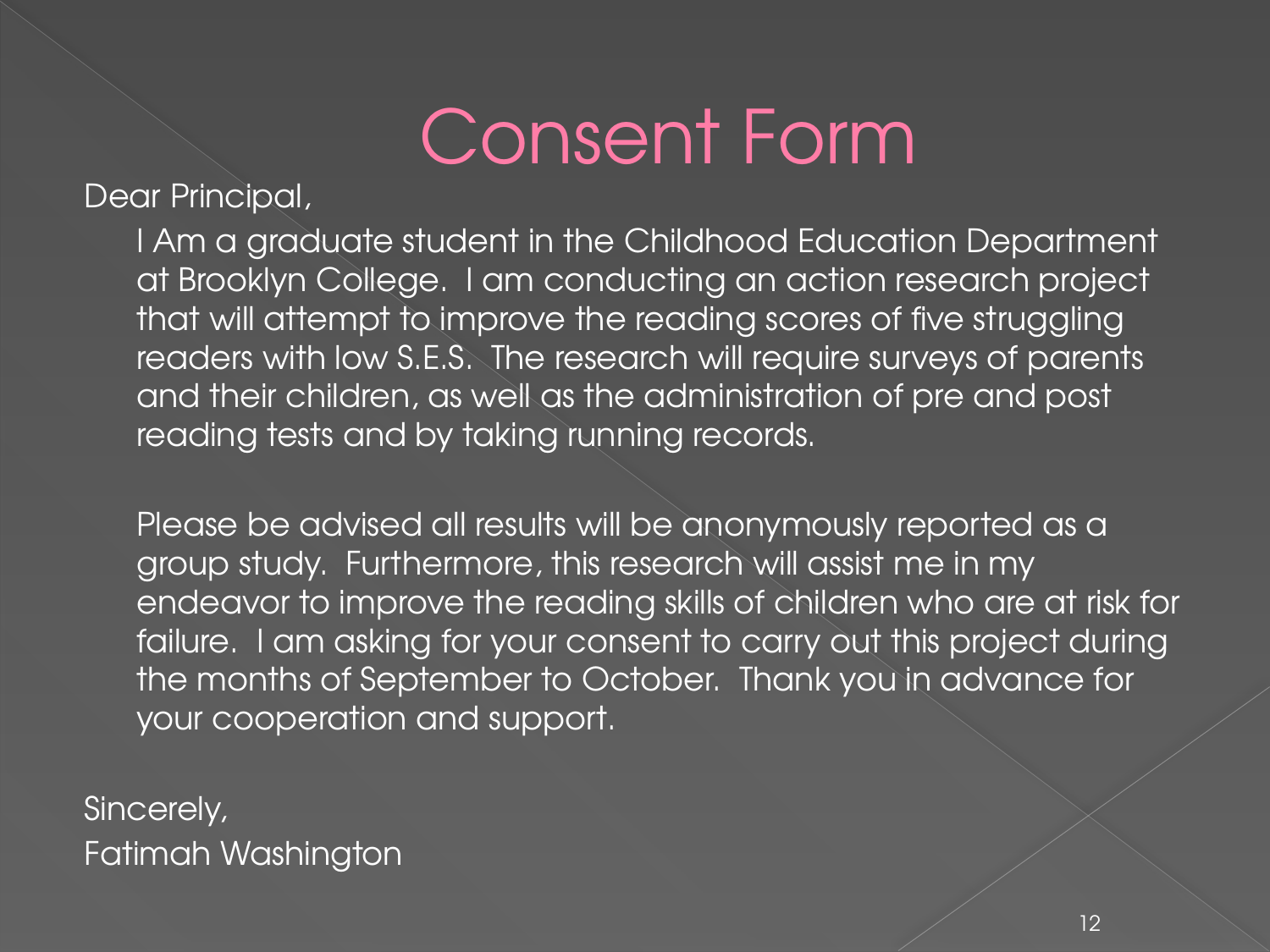

# Consent Form
Dear Principal,
		I Am a graduate student in the Childhood Education Department at Brooklyn College.  I am conducting an action research project that will attempt to improve the reading scores of five struggling readers with low S.E.S.  The research will require surveys of parents and their children, as well as the administration of pre and post reading tests and by taking running records.

		Please be advised all results will be anonymously reported as a group study.  Furthermore, this research will assist me in my endeavor to improve the reading skills of children who are at risk for failure.  I am asking for your consent to carry out this project during the months of September to October.  Thank you in advance for your cooperation and support.

Sincerely,
Fatimah Washington

12